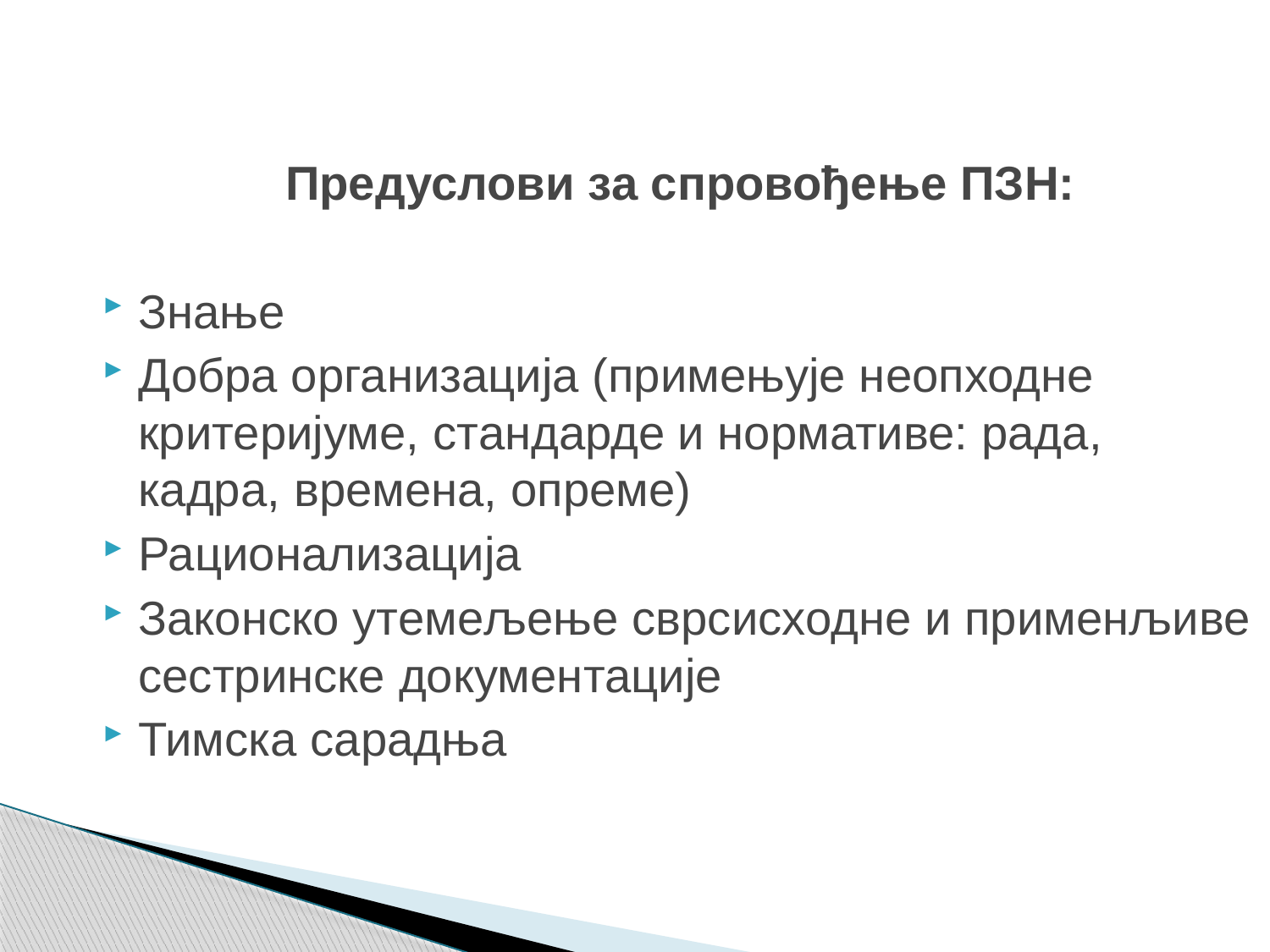

Предуслови за спровођење ПЗН:

Знање
Добра организација (примењује неопходне критеријуме, стандарде и нормативе: рада, кадра, времена, опреме)
Рационализација
Законско утемељење сврсисходне и применљиве сестринске документације
Тимска сарадња